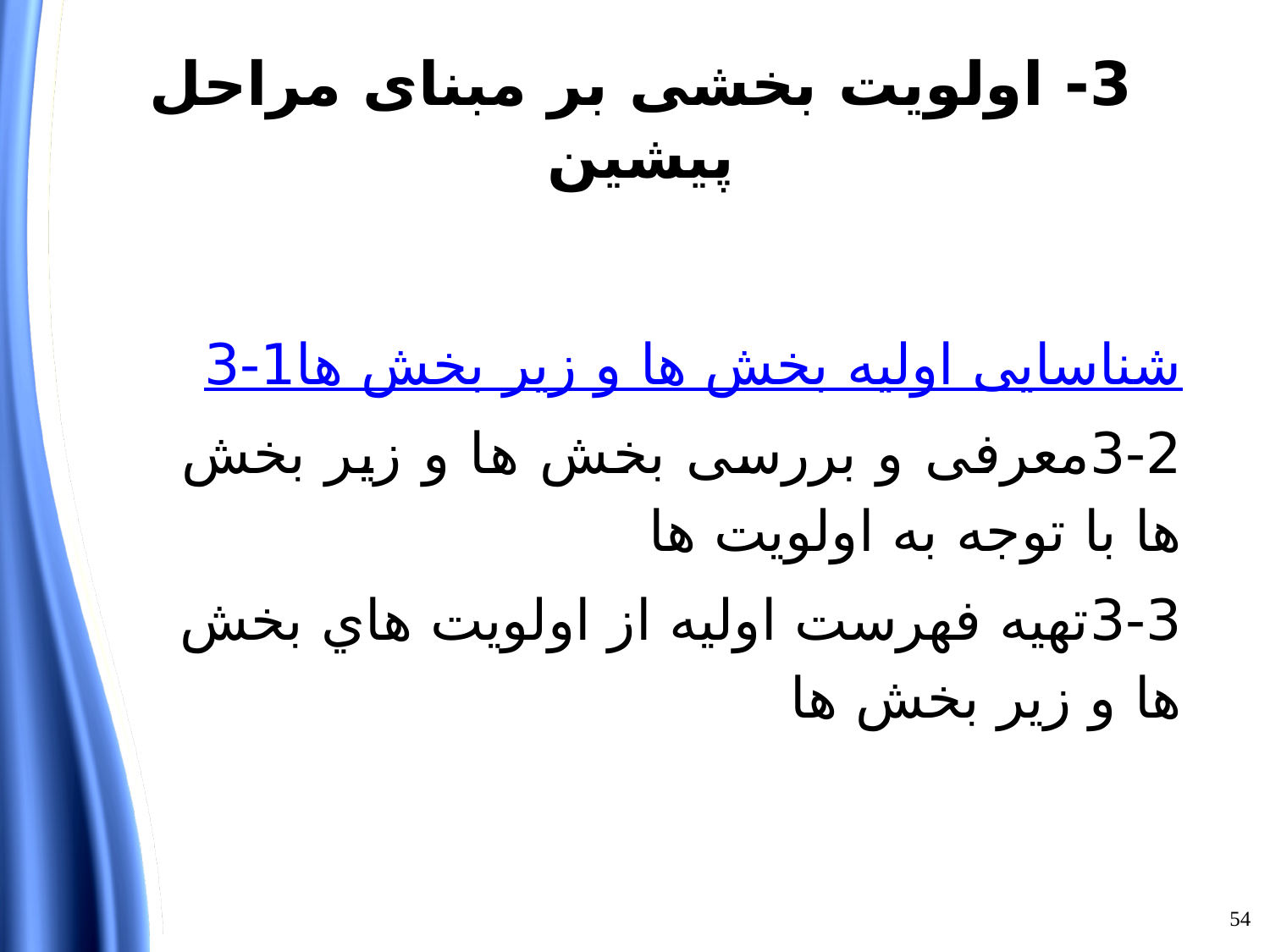

# 3- اولویت بخشی بر مبنای مراحل پیشین
3-1	شناسایی اولیه بخش ها و زیر بخش ها
3-2	معرفی و بررسی بخش ها و زیر بخش ها با توجه به اولویت ها
3-3	تهیه فهرست اولیه از اولویت هاي بخش ها و زیر بخش ها
54